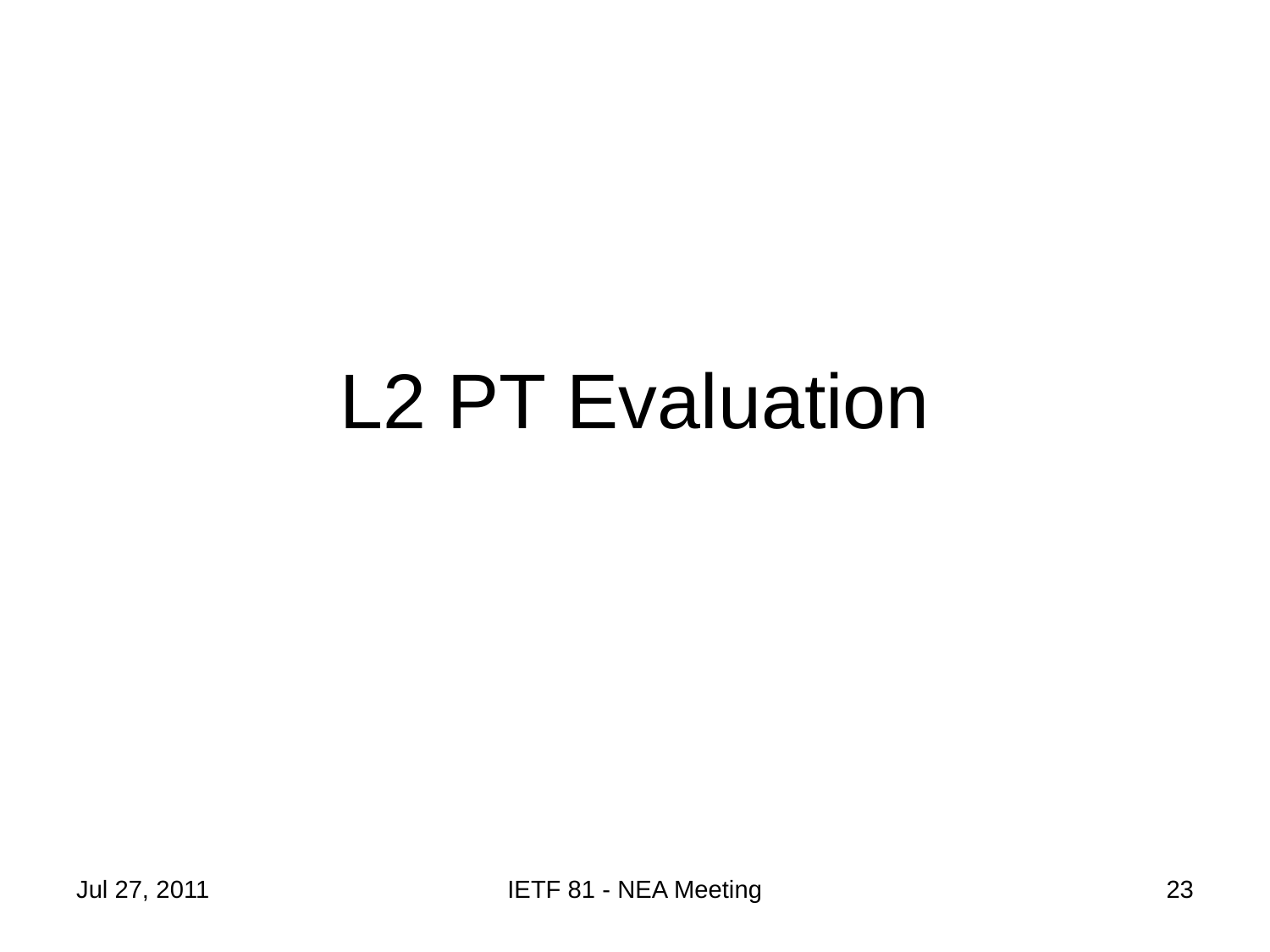

# L2 PT Evaluation
Jul 27, 2011
IETF 81 - NEA Meeting
23